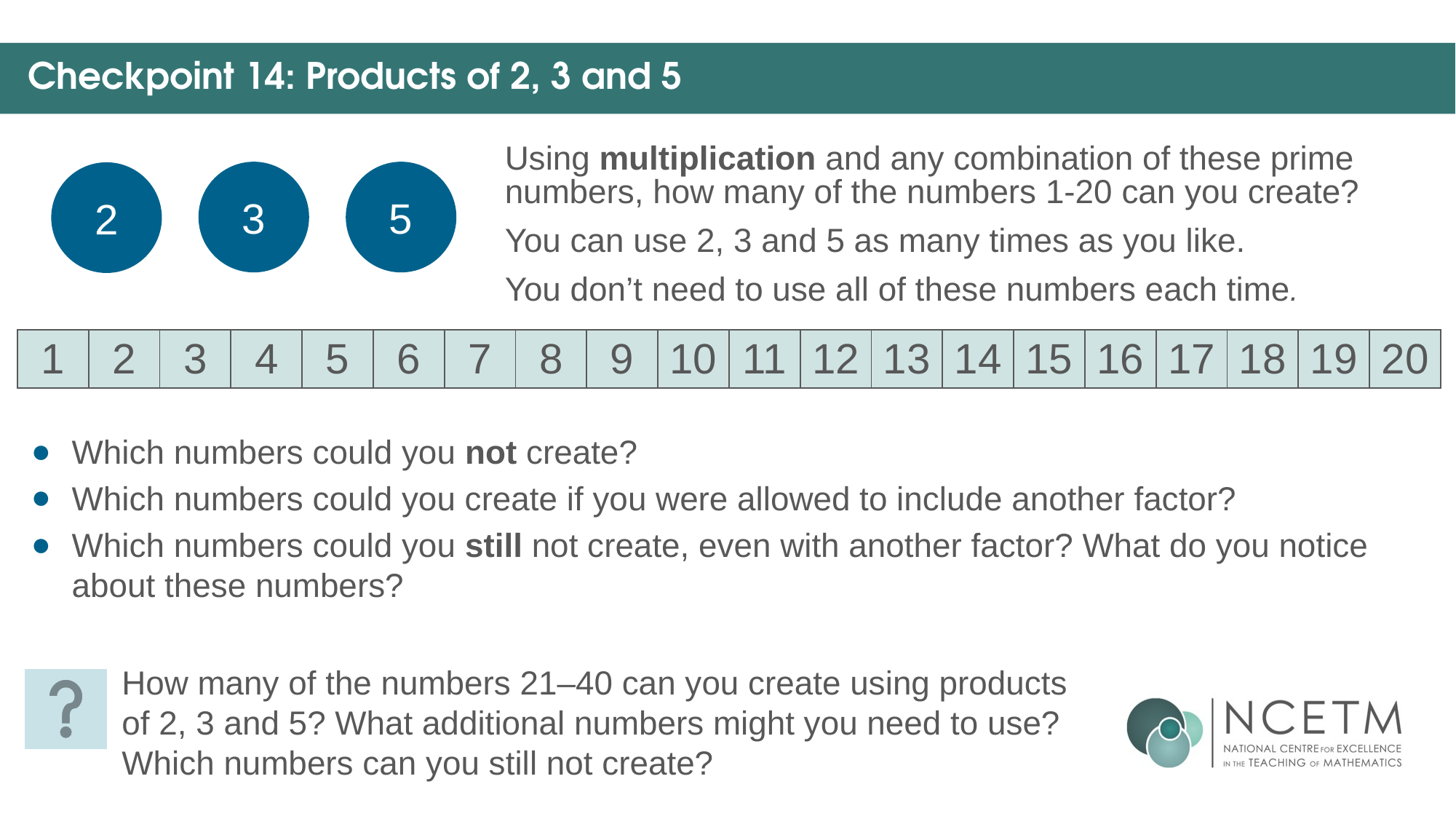

Checkpoint 14: Products of 2, 3 and 5
Using multiplication and any combination of these prime numbers, how many of the numbers 1-20 can you create?
You can use 2, 3 and 5 as many times as you like.
You don’t need to use all of these numbers each time.
3
5
2
| 1 | 2 | 3 | 4 | 5 | 6 | 7 | 8 | 9 | 10 | 11 | 12 | 13 | 14 | 15 | 16 | 17 | 18 | 19 | 20 |
| --- | --- | --- | --- | --- | --- | --- | --- | --- | --- | --- | --- | --- | --- | --- | --- | --- | --- | --- | --- |
Which numbers could you not create?
Which numbers could you create if you were allowed to include another factor?
Which numbers could you still not create, even with another factor? What do you notice about these numbers?
How many of the numbers 21–40 can you create using products of 2, 3 and 5? What additional numbers might you need to use? Which numbers can you still not create?